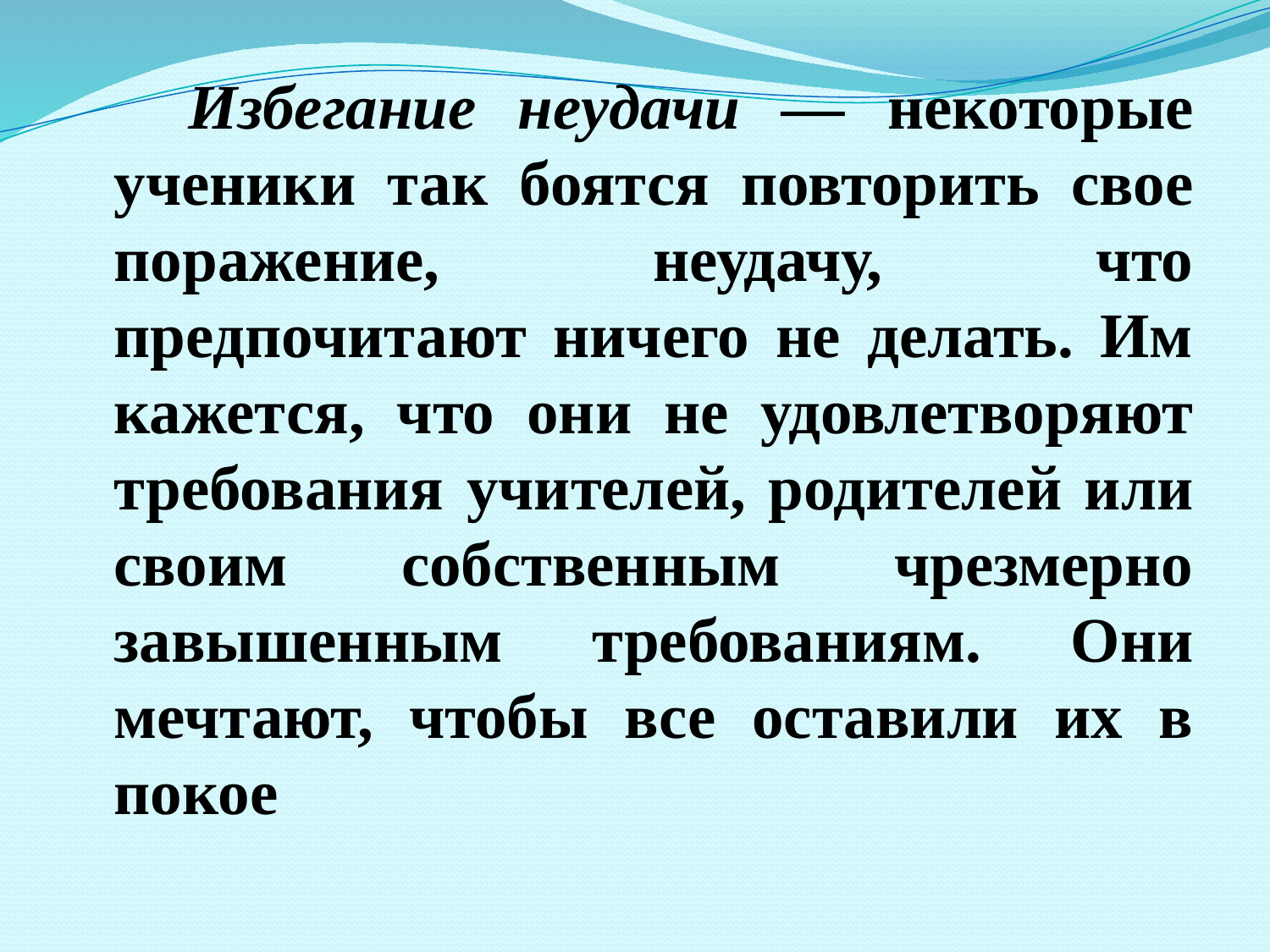

Избегание неудачи — некоторые ученики так боятся повторить свое поражение, неудачу, что предпочитают ничего не делать. Им кажется, что они не удовлетворяют требования учителей, родителей или своим собственным чрезмерно завышенным требованиям. Они мечтают, чтобы все оставили их в покое
#